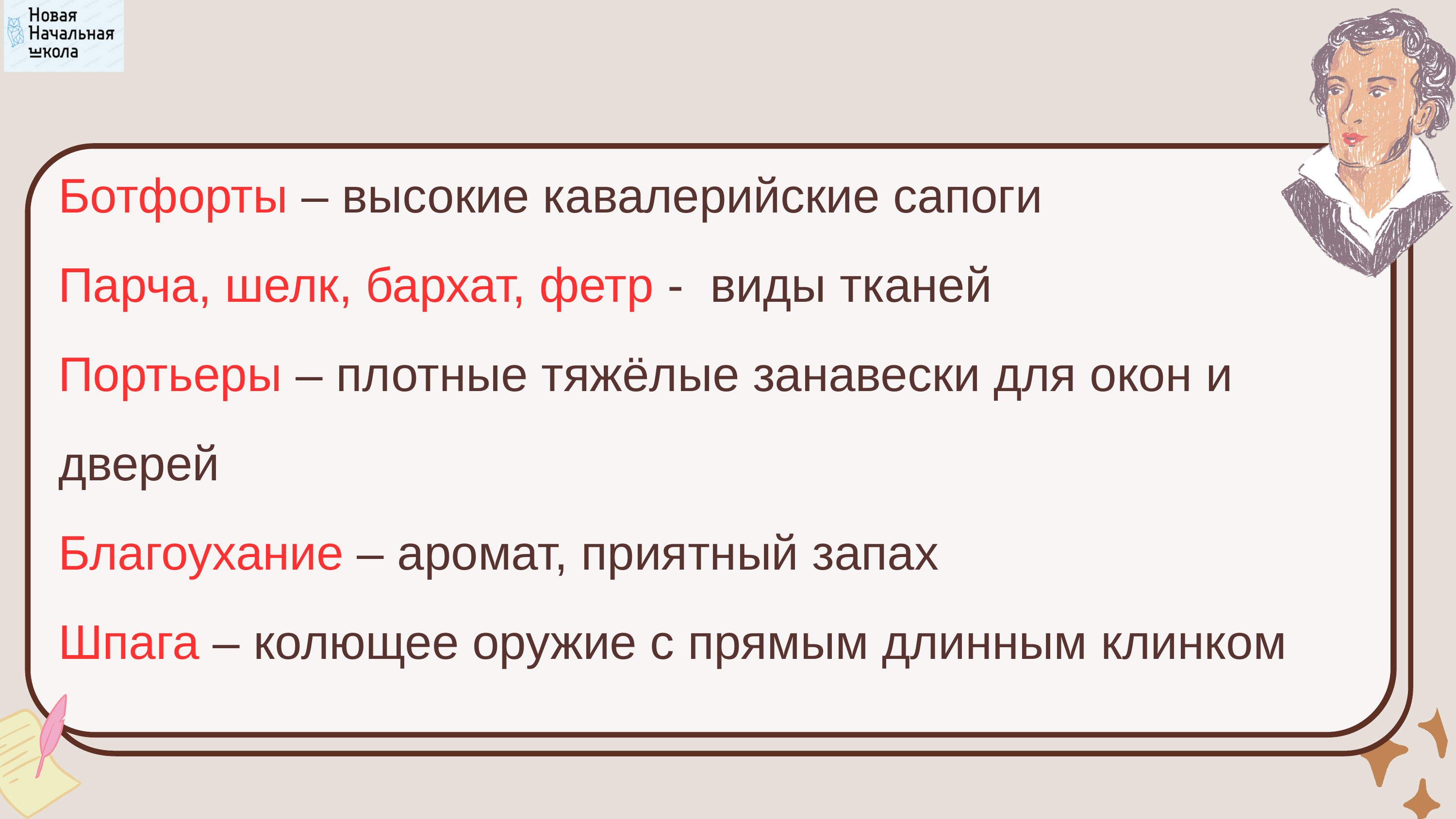

Ботфорты – высокие кавалерийские сапоги
Парча, шелк, бархат, фетр -  виды тканей
Портьеры – плотные тяжёлые занавески для окон и дверей
Благоухание – аромат, приятный запах
Шпага – колющее оружие с прямым длинным клинком